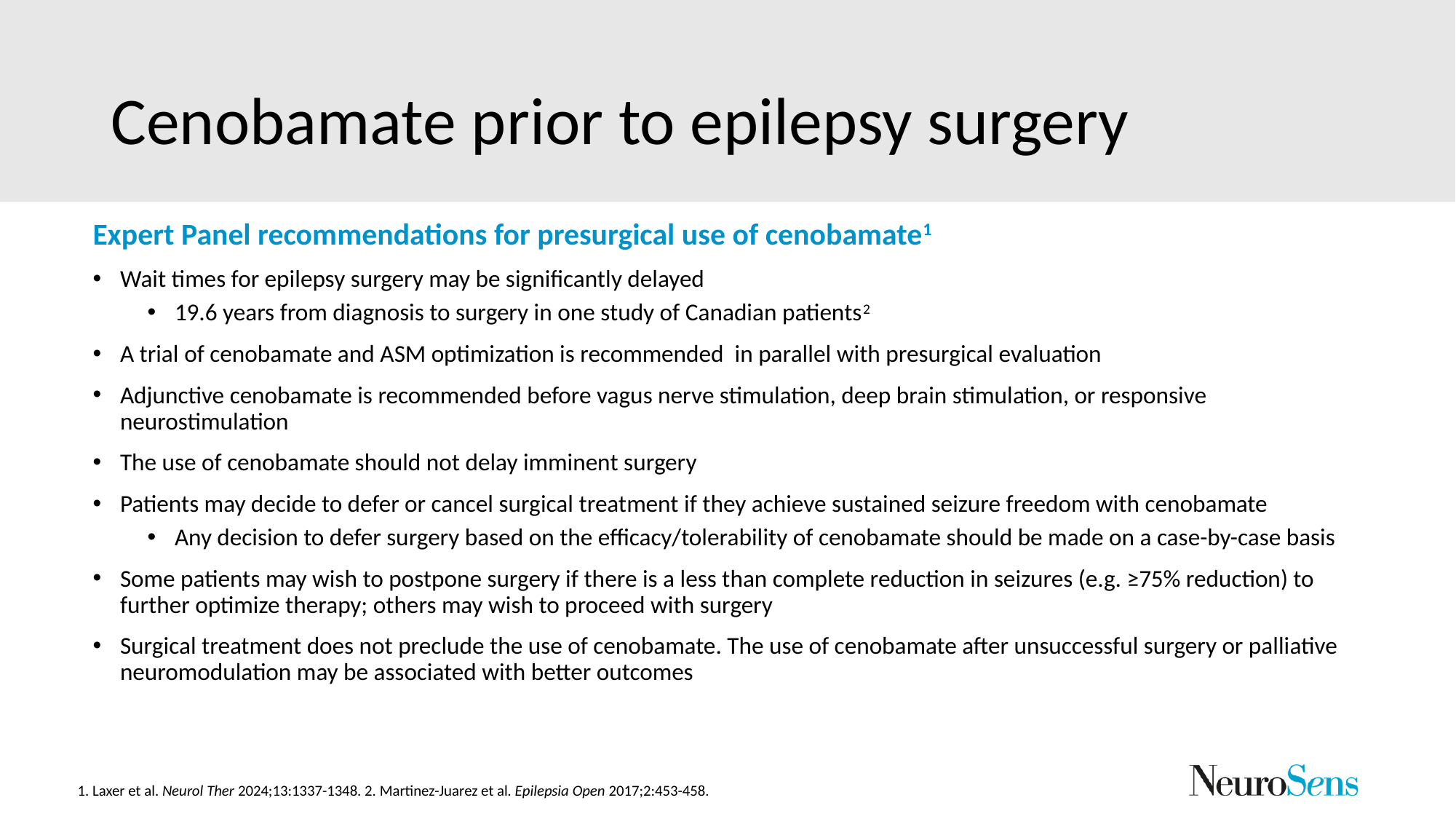

# Cenobamate prior to epilepsy surgery
Expert Panel recommendations for presurgical use of cenobamate1
Wait times for epilepsy surgery may be significantly delayed
19.6 years from diagnosis to surgery in one study of Canadian patients2
A trial of cenobamate and ASM optimization is recommended  in parallel with presurgical evaluation
Adjunctive cenobamate is recommended before vagus nerve stimulation, deep brain stimulation, or responsive neurostimulation
The use of cenobamate should not delay imminent surgery
Patients may decide to defer or cancel surgical treatment if they achieve sustained seizure freedom with cenobamate
Any decision to defer surgery based on the efficacy/tolerability of cenobamate should be made on a case-by-case basis
Some patients may wish to postpone surgery if there is a less than complete reduction in seizures (e.g. ≥75% reduction) to further optimize therapy; others may wish to proceed with surgery
Surgical treatment does not preclude the use of cenobamate. The use of cenobamate after unsuccessful surgery or palliative neuromodulation may be associated with better outcomes
1. Laxer et al. Neurol Ther 2024;13:1337-1348. 2. Martinez-Juarez et al. Epilepsia Open 2017;2:453-458.